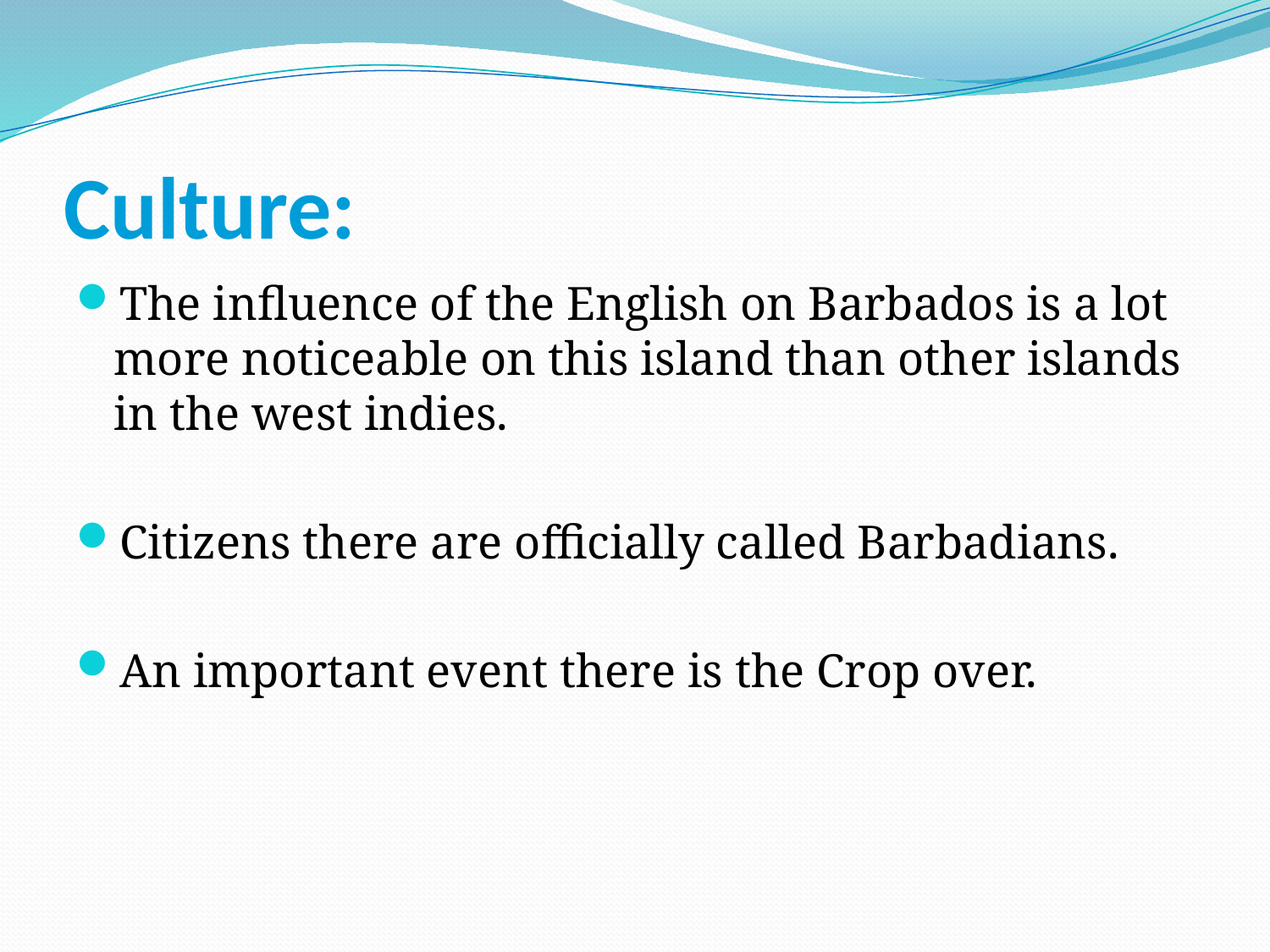

# Culture:
The influence of the English on Barbados is a lot more noticeable on this island than other islands in the west indies.

Citizens there are officially called Barbadians.

An important event there is the Crop over.